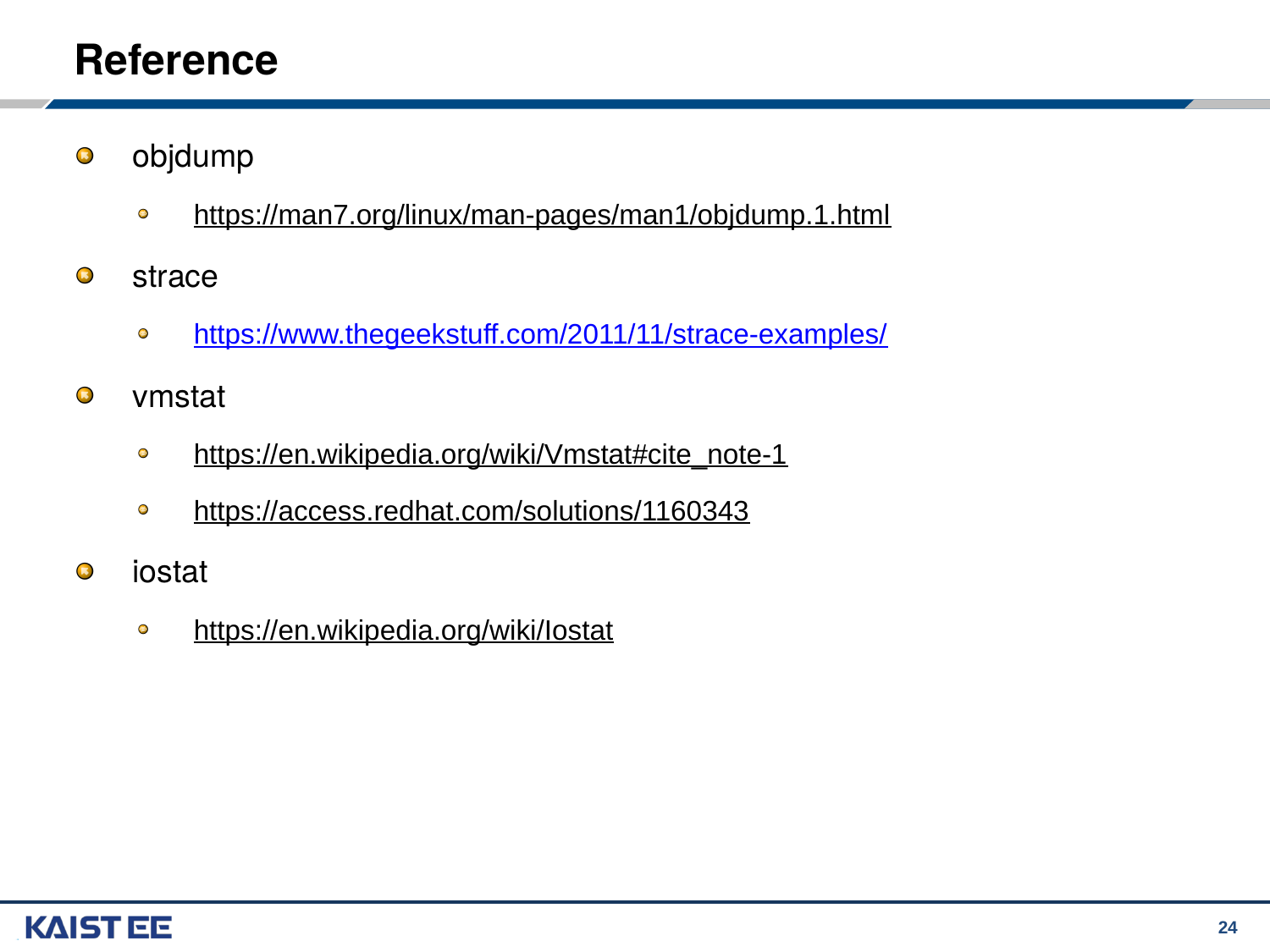

# Reference
objdump
https://man7.org/linux/man-pages/man1/objdump.1.html
strace
https://www.thegeekstuff.com/2011/11/strace-examples/
vmstat
https://en.wikipedia.org/wiki/Vmstat#cite_note-1
https://access.redhat.com/solutions/1160343
iostat
https://en.wikipedia.org/wiki/Iostat